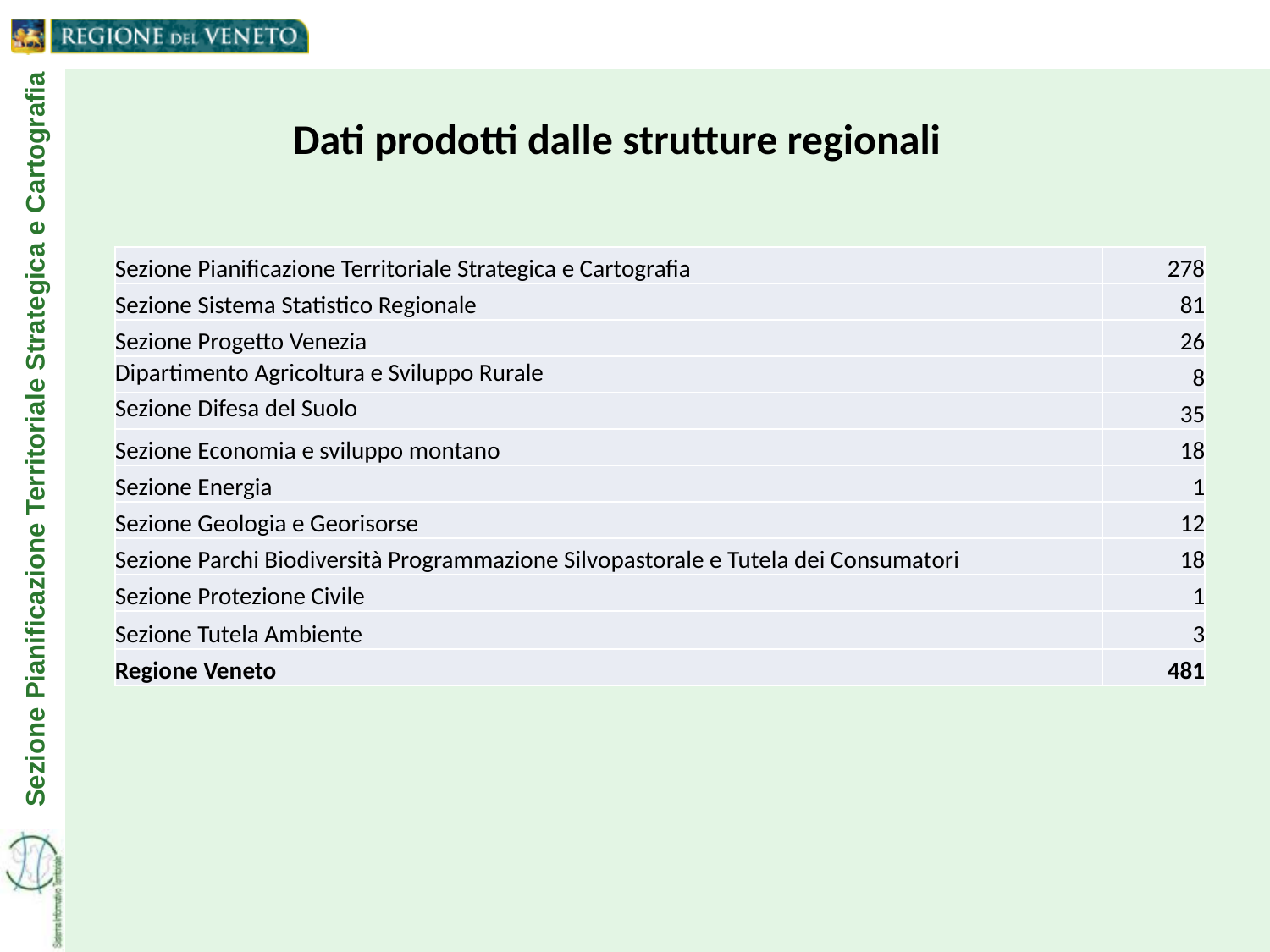

Dati prodotti dalle strutture regionali
| Sezione Pianificazione Territoriale Strategica e Cartografia | 278 |
| --- | --- |
| Sezione Sistema Statistico Regionale | 81 |
| Sezione Progetto Venezia | 26 |
| Dipartimento Agricoltura e Sviluppo Rurale | 8 |
| Sezione Difesa del Suolo | 35 |
| Sezione Economia e sviluppo montano | 18 |
| Sezione Energia | 1 |
| Sezione Geologia e Georisorse | 12 |
| Sezione Parchi Biodiversità Programmazione Silvopastorale e Tutela dei Consumatori | 18 |
| Sezione Protezione Civile | 1 |
| Sezione Tutela Ambiente | 3 |
| Regione Veneto | 481 |